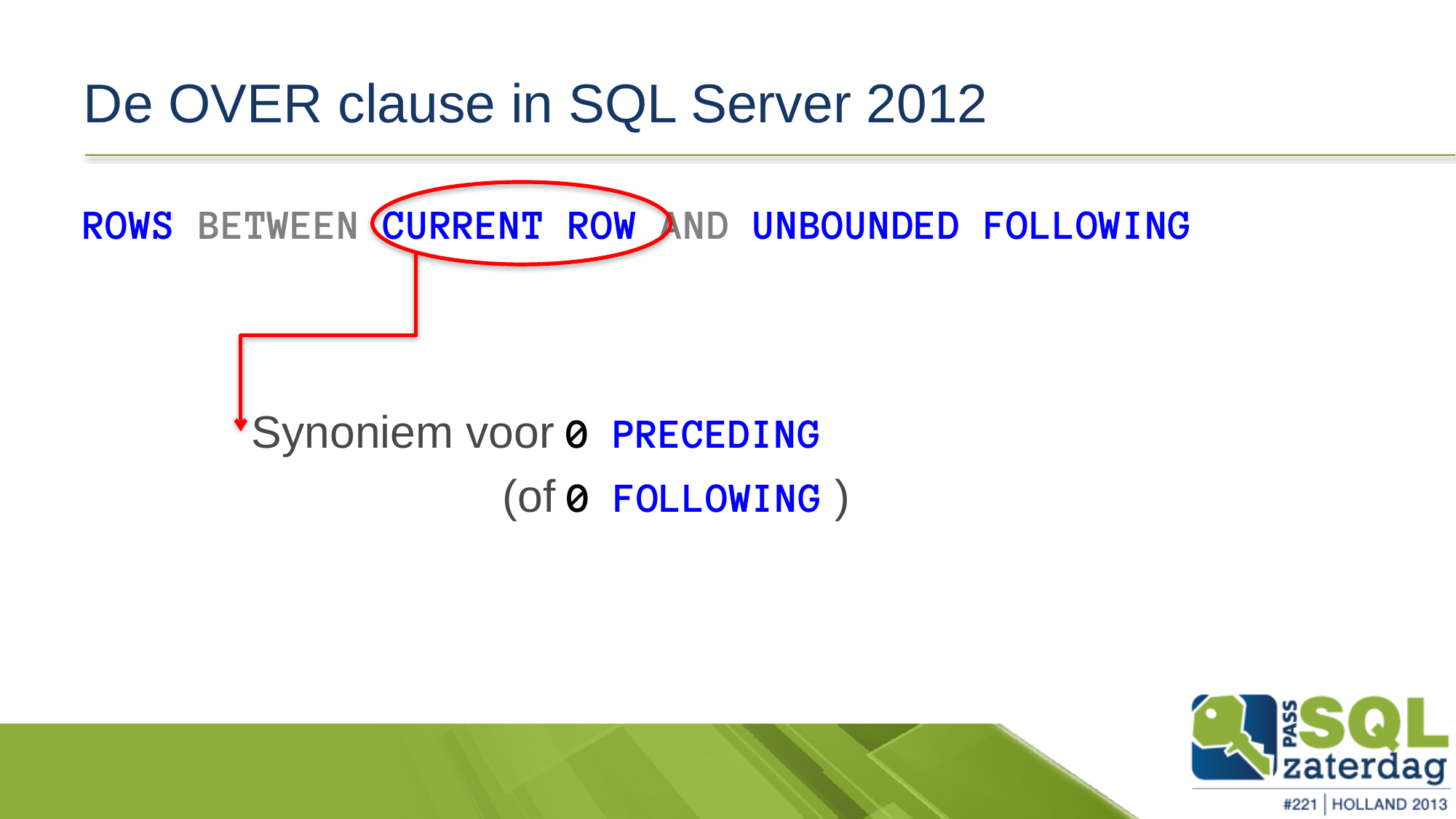

# De OVER clause in SQL Server 2012

ROWS BETWEEN CURRENT ROW AND UNBOUNDED FOLLOWING
Synoniem voor 0 PRECEDING
                    (of 0 FOLLOWING )